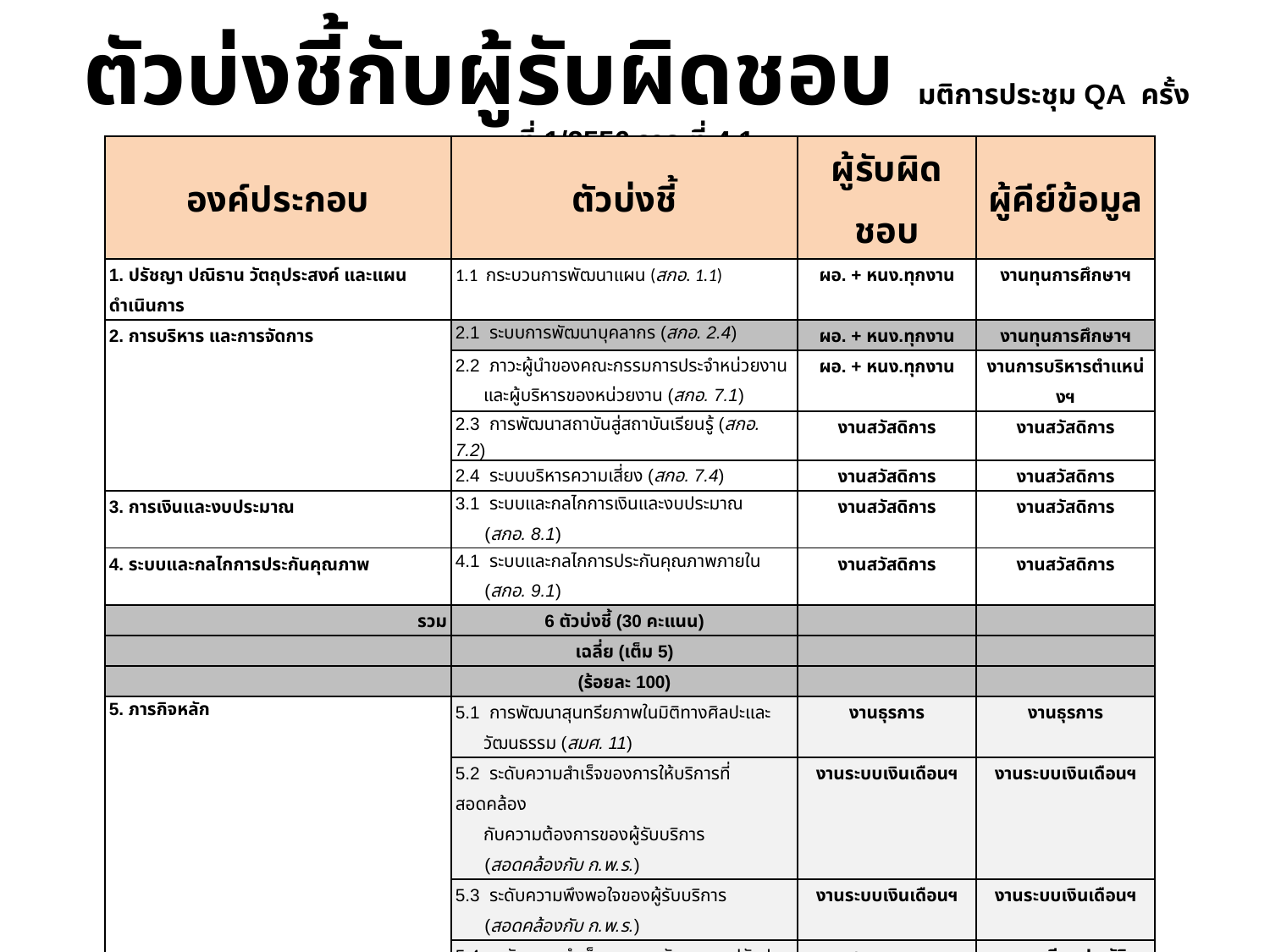

# ตัวบ่งชี้กับผู้รับผิดชอบ มติการประชุม QA  ครั้งที่ 1/2556 วาระที่ 4.1
| องค์ประกอบ | ตัวบ่งชี้ | ผู้รับผิดชอบ | ผู้คีย์ข้อมูล |
| --- | --- | --- | --- |
| 1. ปรัชญา ปณิธาน วัตถุประสงค์ และแผนดำเนินการ | 1.1 กระบวนการพัฒนาแผน (สกอ. 1.1) | ผอ. + หนง.ทุกงาน | งานทุนการศึกษาฯ |
| 2. การบริหาร และการจัดการ | 2.1 ระบบการพัฒนาบุคลากร (สกอ. 2.4) | ผอ. + หนง.ทุกงาน | งานทุนการศึกษาฯ |
|  | 2.2 ภาวะผู้นำของคณะกรรมการประจำหน่วยงาน และผู้บริหารของหน่วยงาน (สกอ. 7.1) | ผอ. + หนง.ทุกงาน | งานการบริหารตำแหน่งฯ |
|  | 2.3 การพัฒนาสถาบันสู่สถาบันเรียนรู้ (สกอ. 7.2) | งานสวัสดิการ | งานสวัสดิการ |
|  | 2.4 ระบบบริหารความเสี่ยง (สกอ. 7.4) | งานสวัสดิการ | งานสวัสดิการ |
| 3. การเงินและงบประมาณ | 3.1 ระบบและกลไกการเงินและงบประมาณ (สกอ. 8.1) | งานสวัสดิการ | งานสวัสดิการ |
| 4. ระบบและกลไกการประกันคุณภาพ | 4.1 ระบบและกลไกการประกันคุณภาพภายใน (สกอ. 9.1) | งานสวัสดิการ | งานสวัสดิการ |
| รวม | 6 ตัวบ่งชี้ (30 คะแนน) |  |  |
|  | เฉลี่ย (เต็ม 5) |  |  |
|  | (ร้อยละ 100) |  |  |
| 5. ภารกิจหลัก | 5.1 การพัฒนาสุนทรียภาพในมิติทางศิลปะและ วัฒนธรรม (สมศ. 11) | งานธุรการ | งานธุรการ |
|  | 5.2 ระดับความสำเร็จของการให้บริการที่สอดคล้อง กับความต้องการของผู้รับบริการ (สอดคล้องกับ ก.พ.ร.) | งานระบบเงินเดือนฯ | งานระบบเงินเดือนฯ |
|  | 5.3 ระดับความพึงพอใจของผู้รับบริการ (สอดคล้องกับ ก.พ.ร.) | งานระบบเงินเดือนฯ | งานระบบเงินเดือนฯ |
|  | 5.4 ระดับความสำเร็จของการพัฒนาและปรับปรุง กระบวนการดำเนินงาน (ก.พ.ร.) | ผอ. + หนง.ทุกงาน | งานทะเบียนประวัติฯ |
|  | \*5.5 ระดับความสำเร็จของการจัดเก็บข้อมูลตามตัว บ่งชี้คุณภาพของมหาวิทยาลัย (สอดคล้องกับ ก.พ.ร.) | - | - |
| รวม | 4 + 1 ตัวบ่งชี้ | - | - |
|  | เฉลี่ย (เต็ม 5) | - | - |
|  | (ร้อยละ 100) | - | - |
|  | รวม 11 + 1\* | - | - |